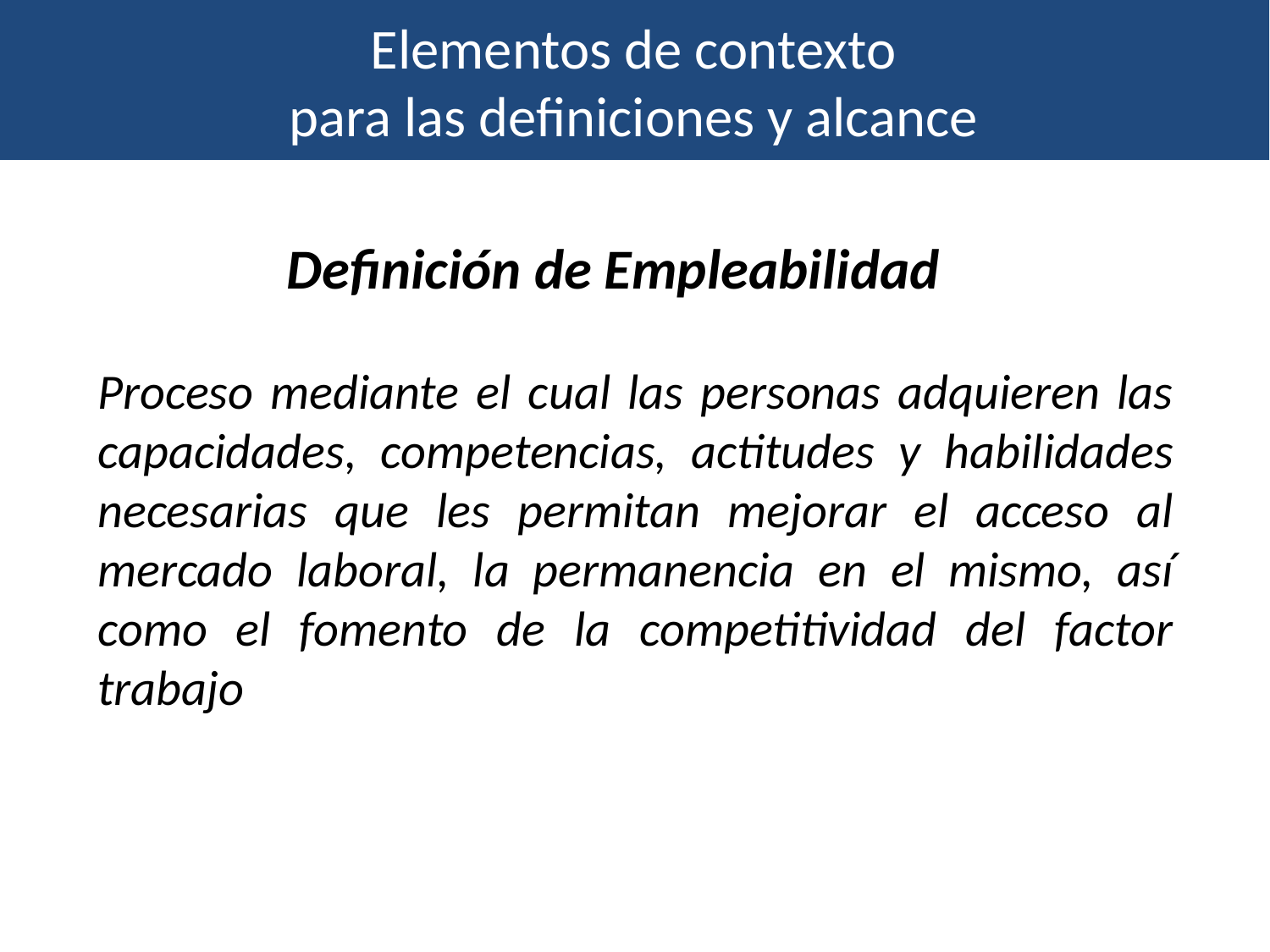

Elementos de contexto
para las definiciones y alcance
# Definición de Empleabilidad
Proceso mediante el cual las personas adquieren las capacidades, competencias, actitudes y habilidades necesarias que les permitan mejorar el acceso al mercado laboral, la permanencia en el mismo, así como el fomento de la competitividad del factor trabajo